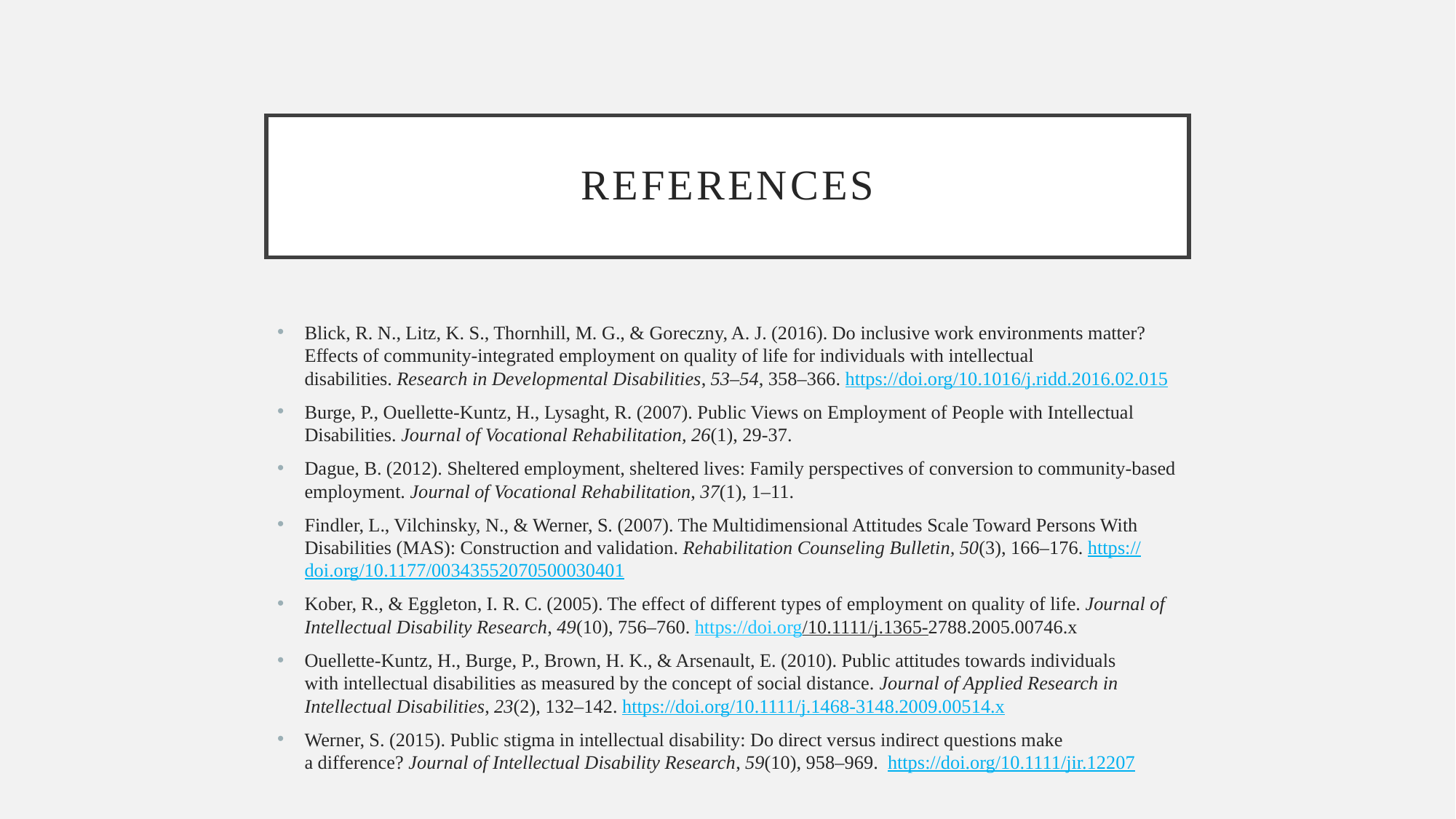

# references
Blick, R. N., Litz, K. S., Thornhill, M. G., & Goreczny, A. J. (2016). Do inclusive work environments matter? Effects of community-integrated employment on quality of life for individuals with intellectual disabilities. Research in Developmental Disabilities, 53–54, 358–366. https://doi.org/10.1016/j.ridd.2016.02.015
Burge, P., Ouellette-Kuntz, H., Lysaght, R. (2007). Public Views on Employment of People with Intellectual Disabilities. Journal of Vocational Rehabilitation, 26(1), 29-37.
Dague, B. (2012). Sheltered employment, sheltered lives: Family perspectives of conversion to community-based employment. Journal of Vocational Rehabilitation, 37(1), 1–11.
Findler, L., Vilchinsky, N., & Werner, S. (2007). The Multidimensional Attitudes Scale Toward Persons With Disabilities (MAS): Construction and validation. Rehabilitation Counseling Bulletin, 50(3), 166–176. https://doi.org/10.1177/00343552070500030401
Kober, R., & Eggleton, I. R. C. (2005). The effect of different types of employment on quality of life. Journal of Intellectual Disability Research, 49(10), 756–760. https://doi.org/10.1111/j.1365-2788.2005.00746.x
Ouellette-Kuntz, H., Burge, P., Brown, H. K., & Arsenault, E. (2010). Public attitudes towards individuals with intellectual disabilities as measured by the concept of social distance. Journal of Applied Research in Intellectual Disabilities, 23(2), 132–142. https://doi.org/10.1111/j.1468-3148.2009.00514.x
Werner, S. (2015). Public stigma in intellectual disability: Do direct versus indirect questions make a difference? Journal of Intellectual Disability Research, 59(10), 958–969.  https://doi.org/10.1111/jir.12207